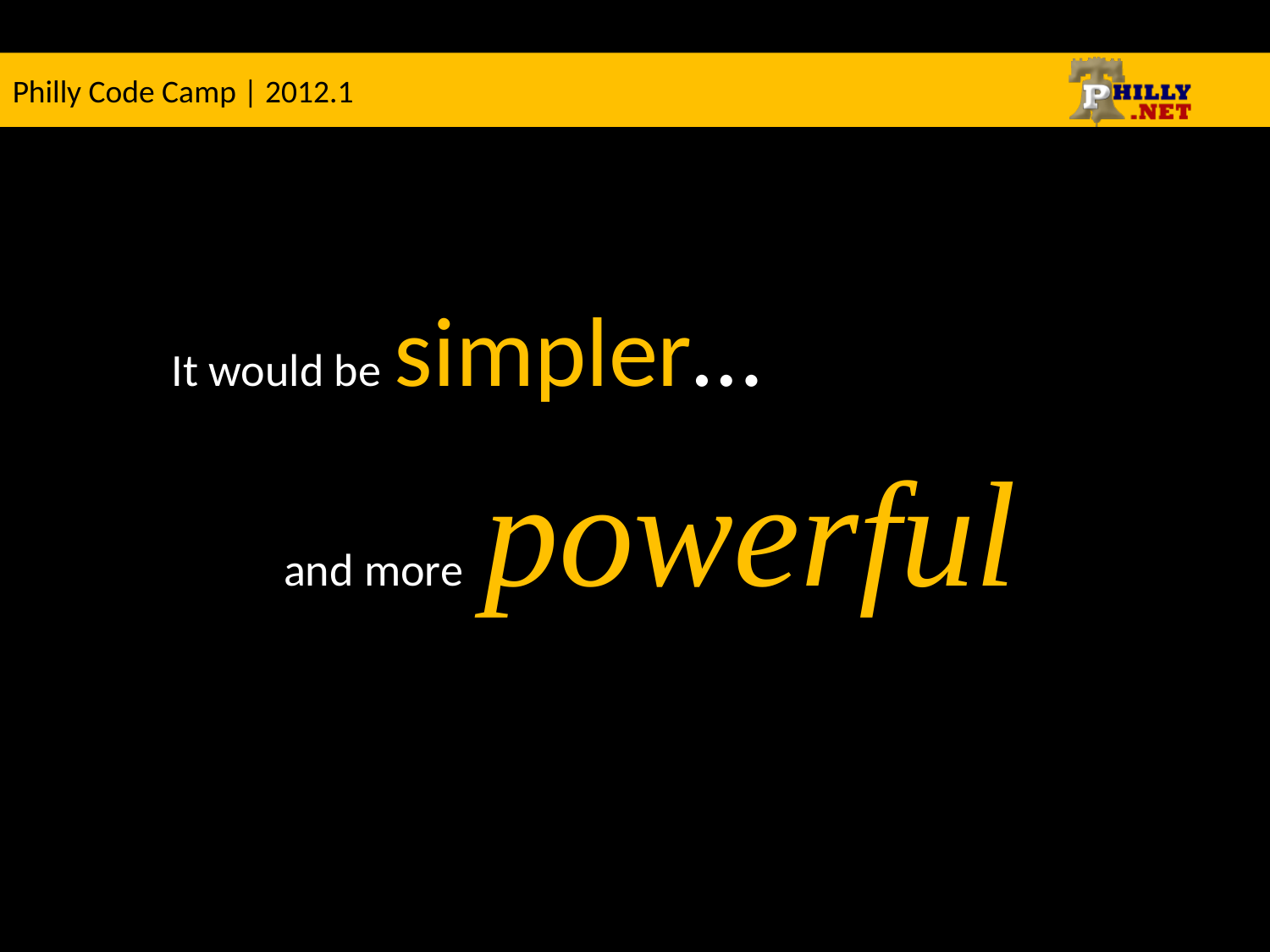

It would be simpler…
     and more  powerful